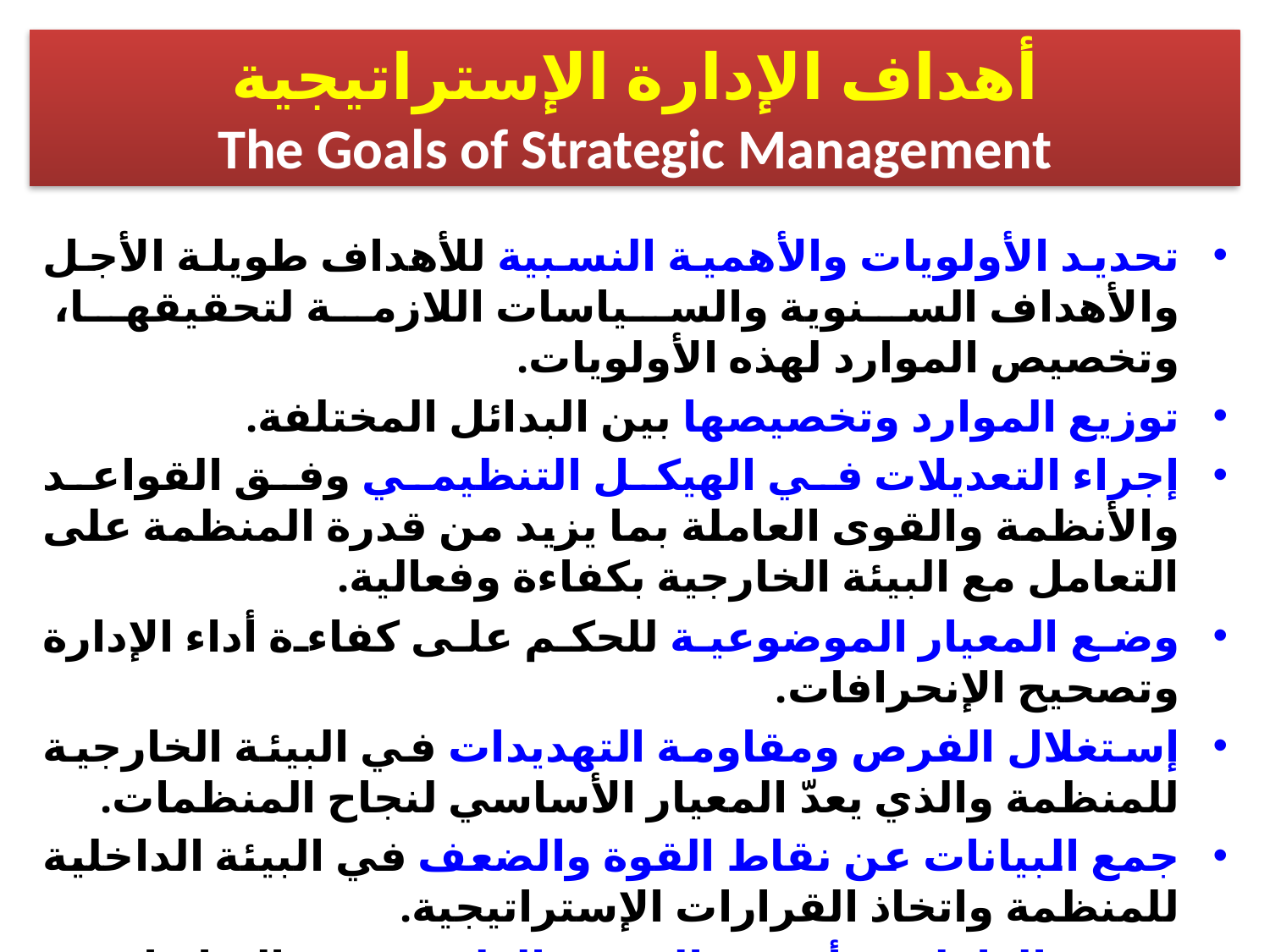

أهداف الإدارة الإستراتيجية
 The Goals of Strategic Management
تحديد الأولويات والأهمية النسبية للأهداف طويلة الأجل والأهداف السنوية والسياسات اللازمة لتحقيقها،  وتخصيص الموارد لهذه الأولويات.
توزيع الموارد وتخصيصها بين البدائل المختلفة.
إجراء التعديلات في الهيكل التنظيمي وفق القواعد والأنظمة والقوى العاملة بما يزيد من قدرة المنظمة على التعامل مع البيئة الخارجية بكفاءة وفعالية.
وضع المعيار الموضوعية للحكم على كفاءة أداء الإدارة وتصحيح الإنحرافات.
إستغلال الفرص ومقاومة التهديدات في البيئة الخارجية للمنظمة والذي يعدّ المعيار الأساسي لنجاح المنظمات.
جمع البيانات عن نقاط القوة والضعف في البيئة الداخلية للمنظمة واتخاذ القرارات الإستراتيجية.
يشعر العاملون بأهمية المنهج العلمي في التعامل مع المشكلات.
تسهيل عملية الإتصال داخل المنظمة.